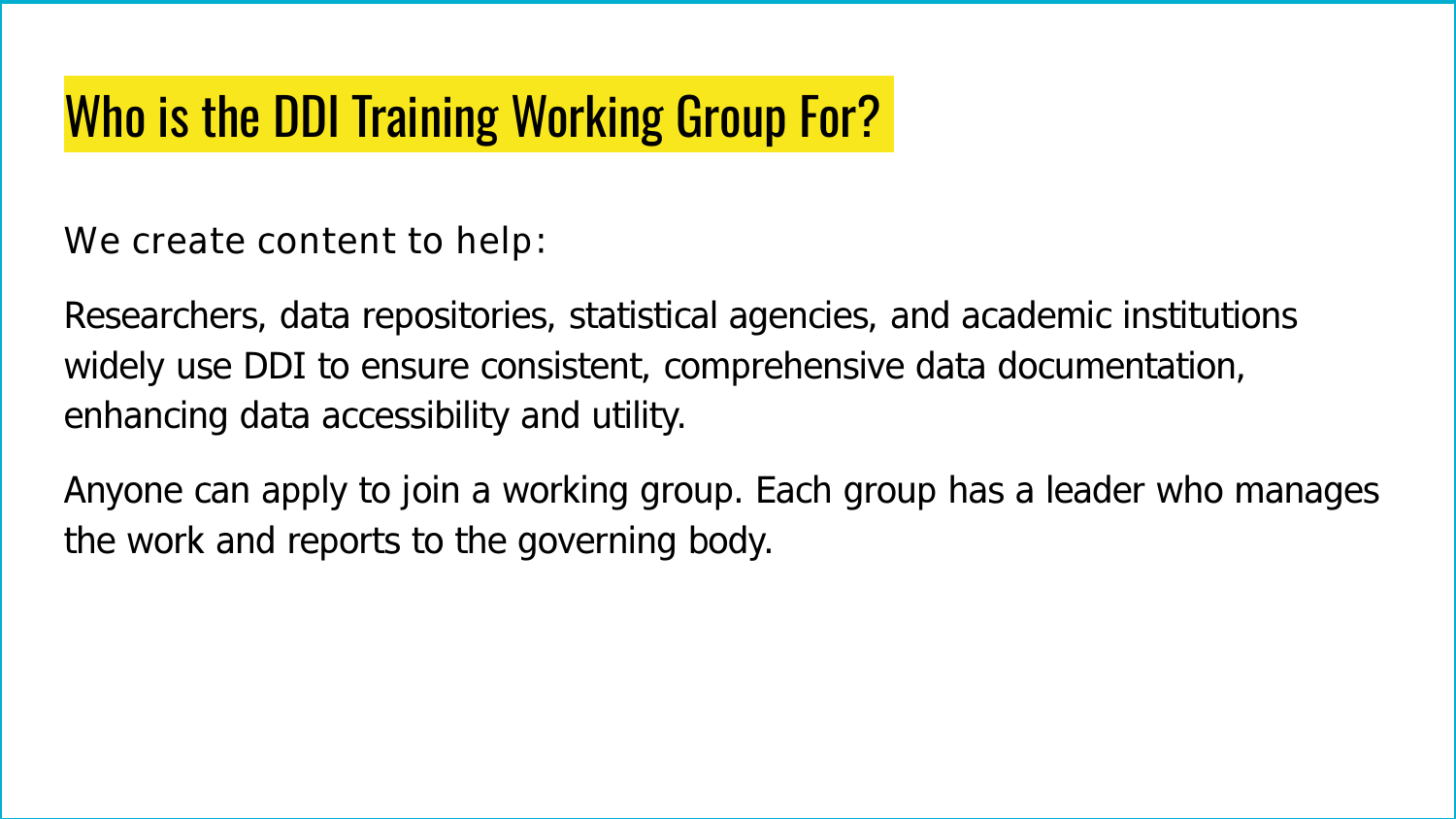

# Who is the DDI Training Working Group For?
We create content to help:
Researchers, data repositories, statistical agencies, and academic institutions widely use DDI to ensure consistent, comprehensive data documentation, enhancing data accessibility and utility.
Anyone can apply to join a working group. Each group has a leader who manages the work and reports to the governing body.